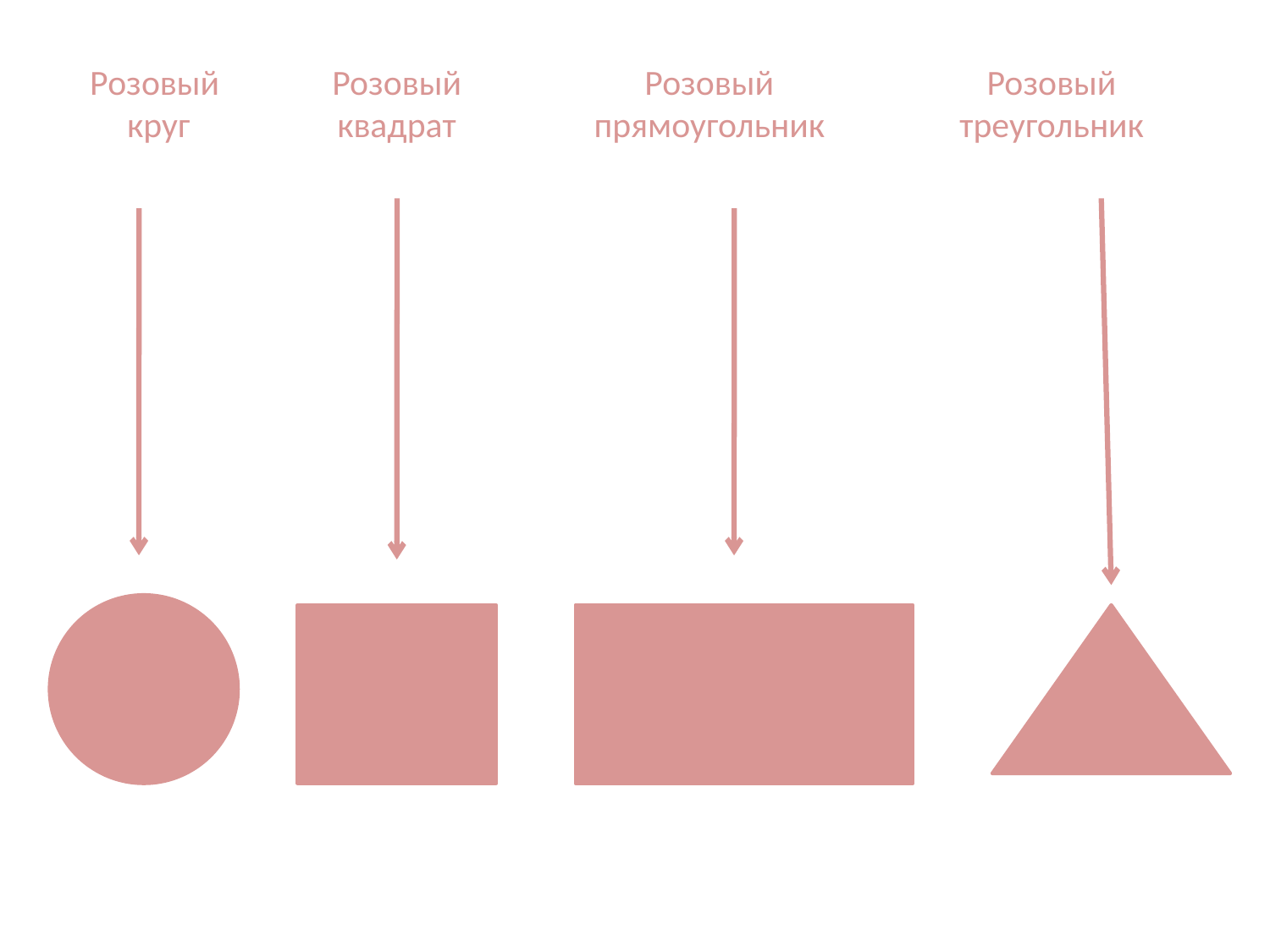

Розовый
круг
# Розовый квадрат
Розовый
прямоугольник
Розовый
треугольник